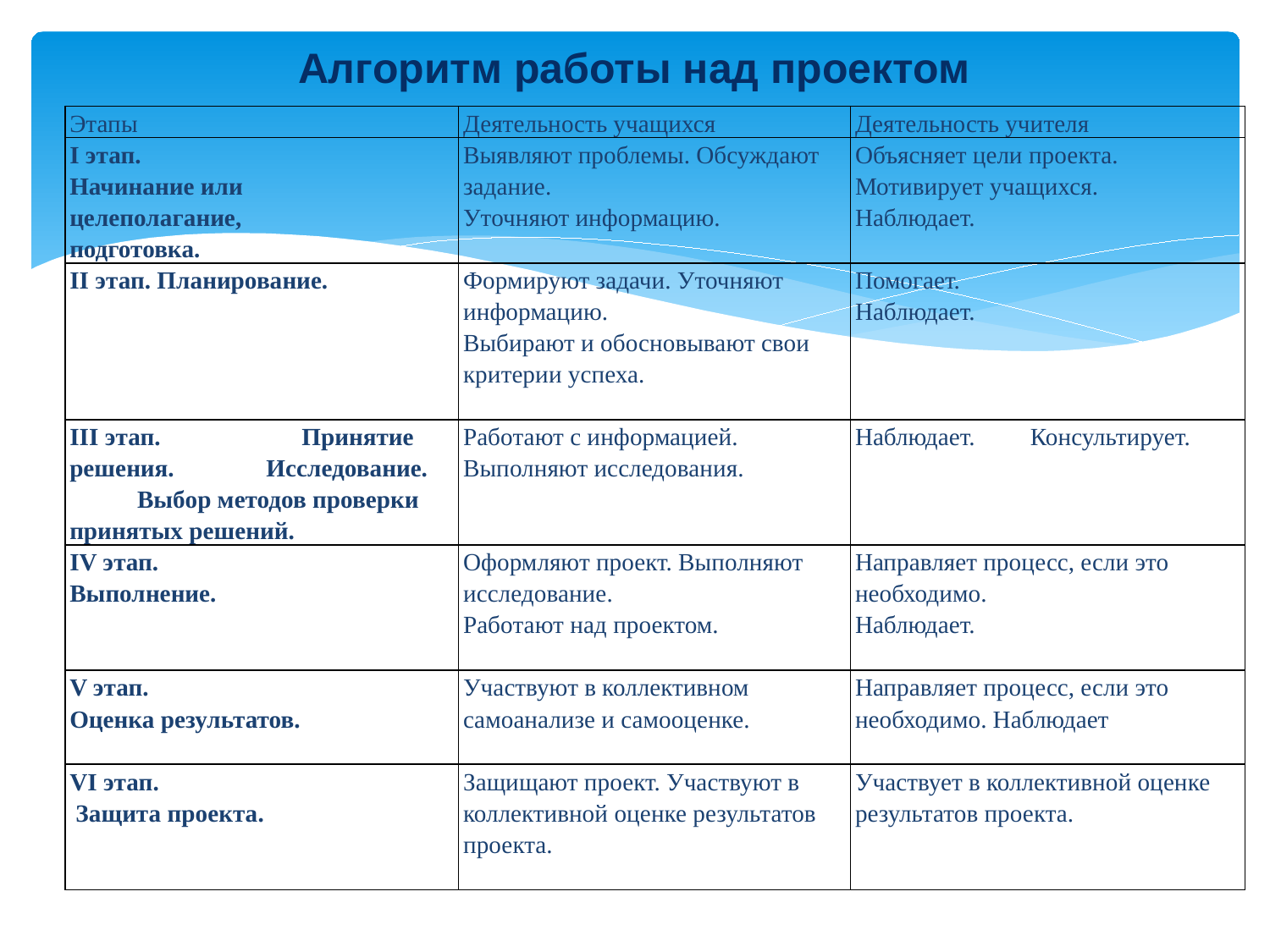

# Алгоритм работы над проектом
| Этапы | Деятельность учащихся | Деятельность учителя |
| --- | --- | --- |
| I этап. Начинание или целеполагание, подготовка. | Выявляют проблемы. Обсуждают задание. Уточняют информацию. | Объясняет цели проекта. Мотивирует учащихся. Наблюдает. |
| II этап. Планирование. | Формируют задачи. Уточняют информацию. Выбирают и обосновывают свои критерии успеха. | Помогает. Наблюдает. |
| III этап. Принятие решения. Исследование. Выбор методов проверки принятых решений. | Работают с информацией. Выполняют исследования. | Наблюдает. Консультирует. |
| IV этап. Выполнение. | Оформляют проект. Выполняют исследование. Работают над проектом. | Направляет процесс, если это необходимо. Наблюдает. |
| V этап. Оценка результатов. | Участвуют в коллективном самоанализе и самооценке. | Направляет процесс, если это необходимо. Наблюдает |
| VI этап. Защита проекта. | Защищают проект. Участвуют в коллективной оценке результатов проекта. | Участвует в коллективной оценке результатов проекта. |